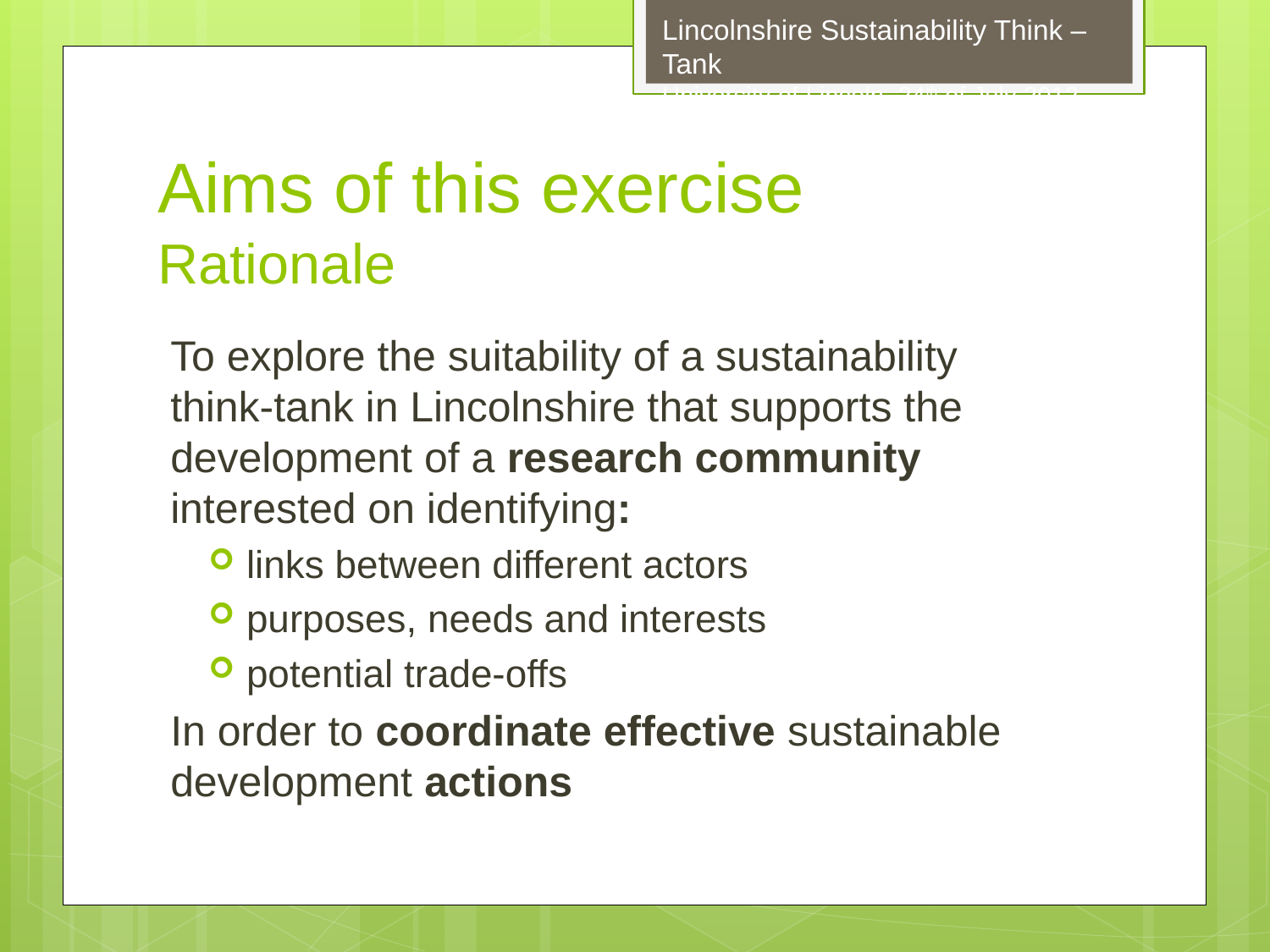

# Aims of this exercise Rationale
To explore the suitability of a sustainability think-tank in Lincolnshire that supports the development of a research community interested on identifying:
links between different actors
purposes, needs and interests
potential trade-offs
In order to coordinate effective sustainable development actions